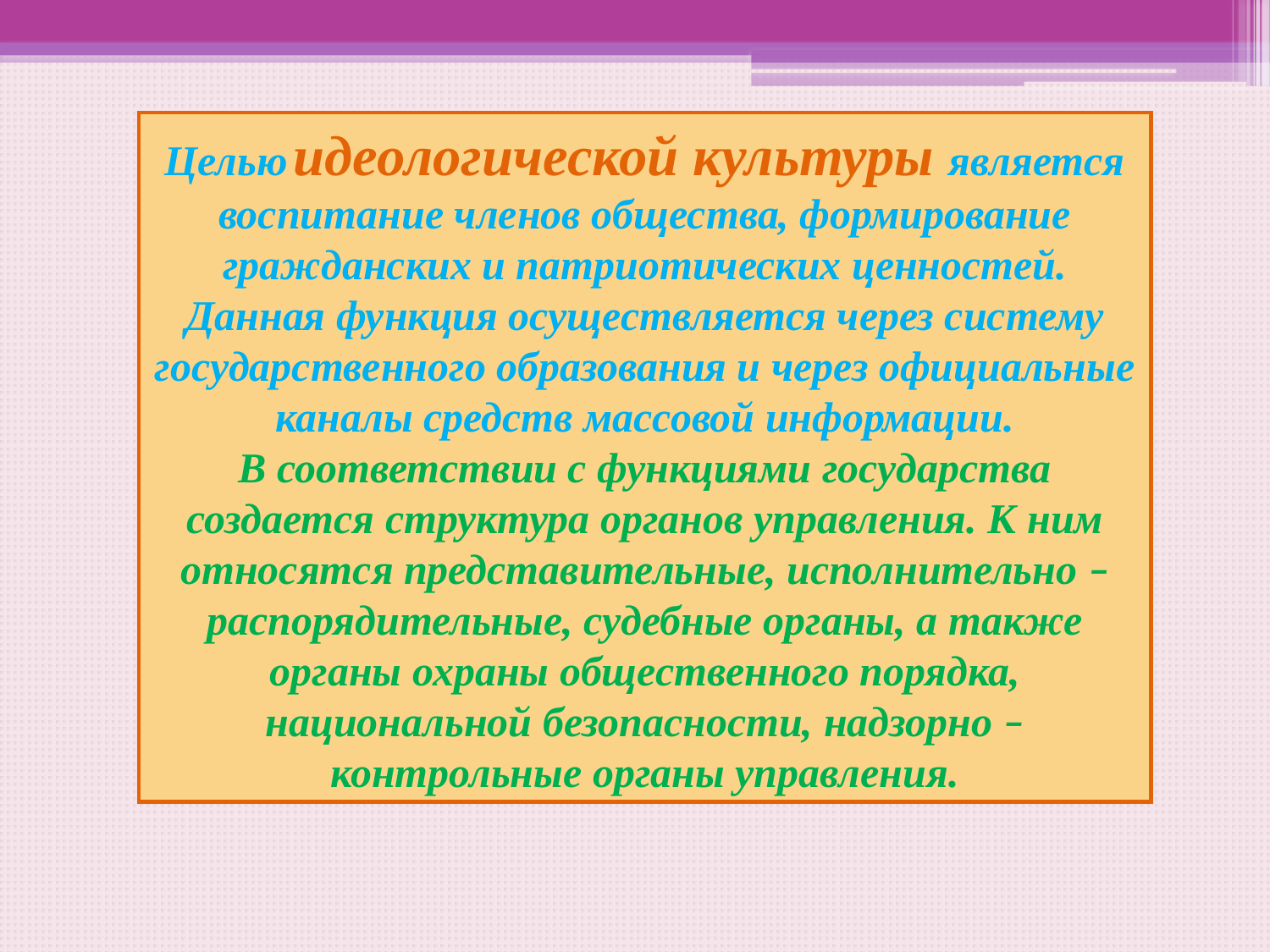

Целью идеологической культуры является воспитание членов общества, формирование гражданских и патриотических ценностей. Данная функция осуществляется через систему государственного образования и через официальные каналы средств массовой информации.
В соответствии с функциями государства создается структура органов управления. К ним относятся представительные, исполнительно – распорядительные, судебные органы, а также органы охраны общественного порядка, национальной безопасности, надзорно – контрольные органы управления.